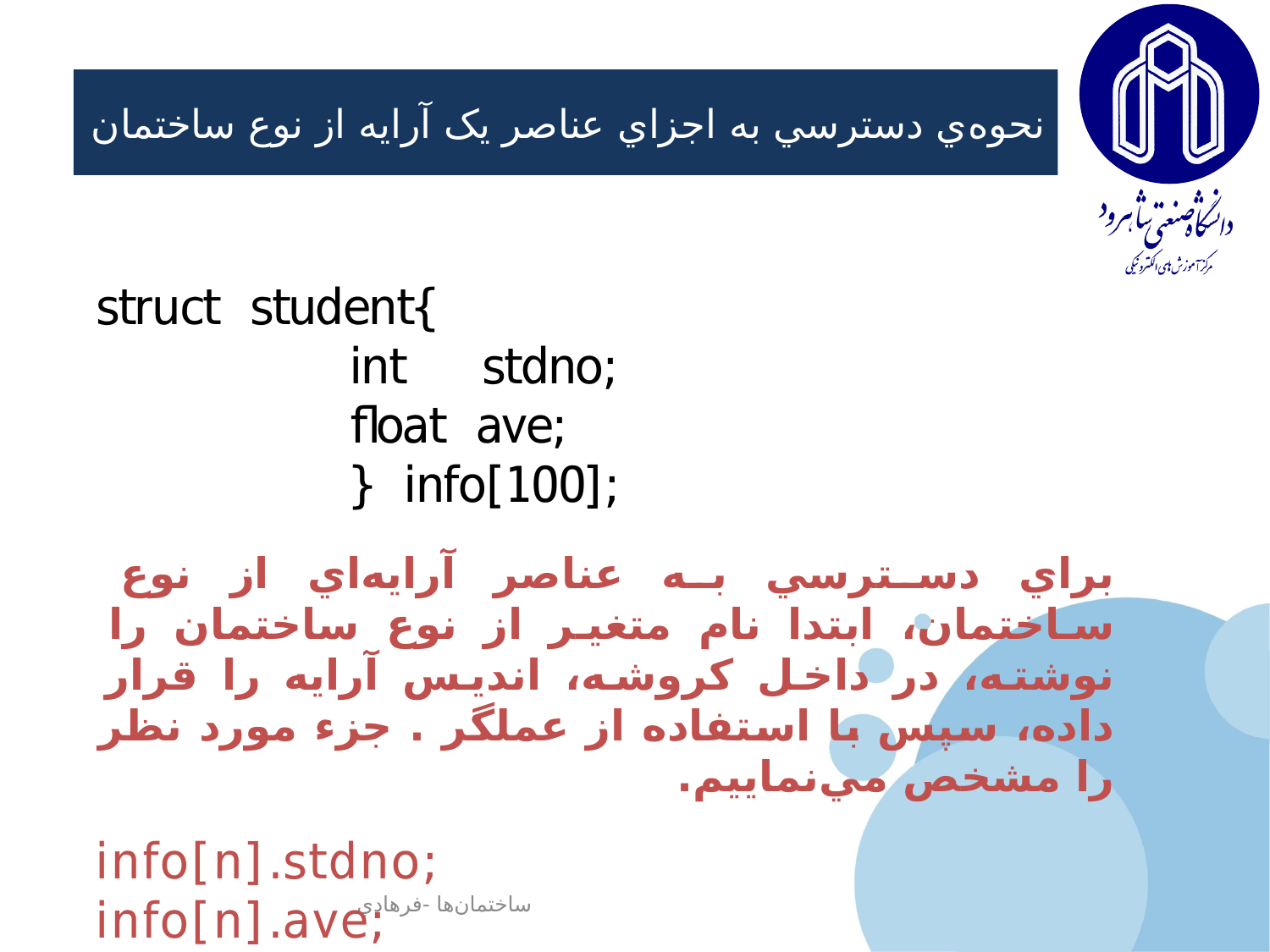

# نحوه‌ي دسترسي به اجزاي عناصر يک آرايه از نوع ساختمان
struct  student{
		int     stdno;
		float  ave;
		}  info[100];

براي دسترسي به عناصر آرايه‌اي از نوع ساختمان، ابتدا نام متغير از نوع ساختمان را نوشته، در داخل کروشه، انديس آرايه را قرار داده، سپس با استفاده از عملگر . جزء مورد نظر را مشخص مي‌نماييم.

info[n].stdno;
info[n].ave;
ساختمان‌ها -فرهادي